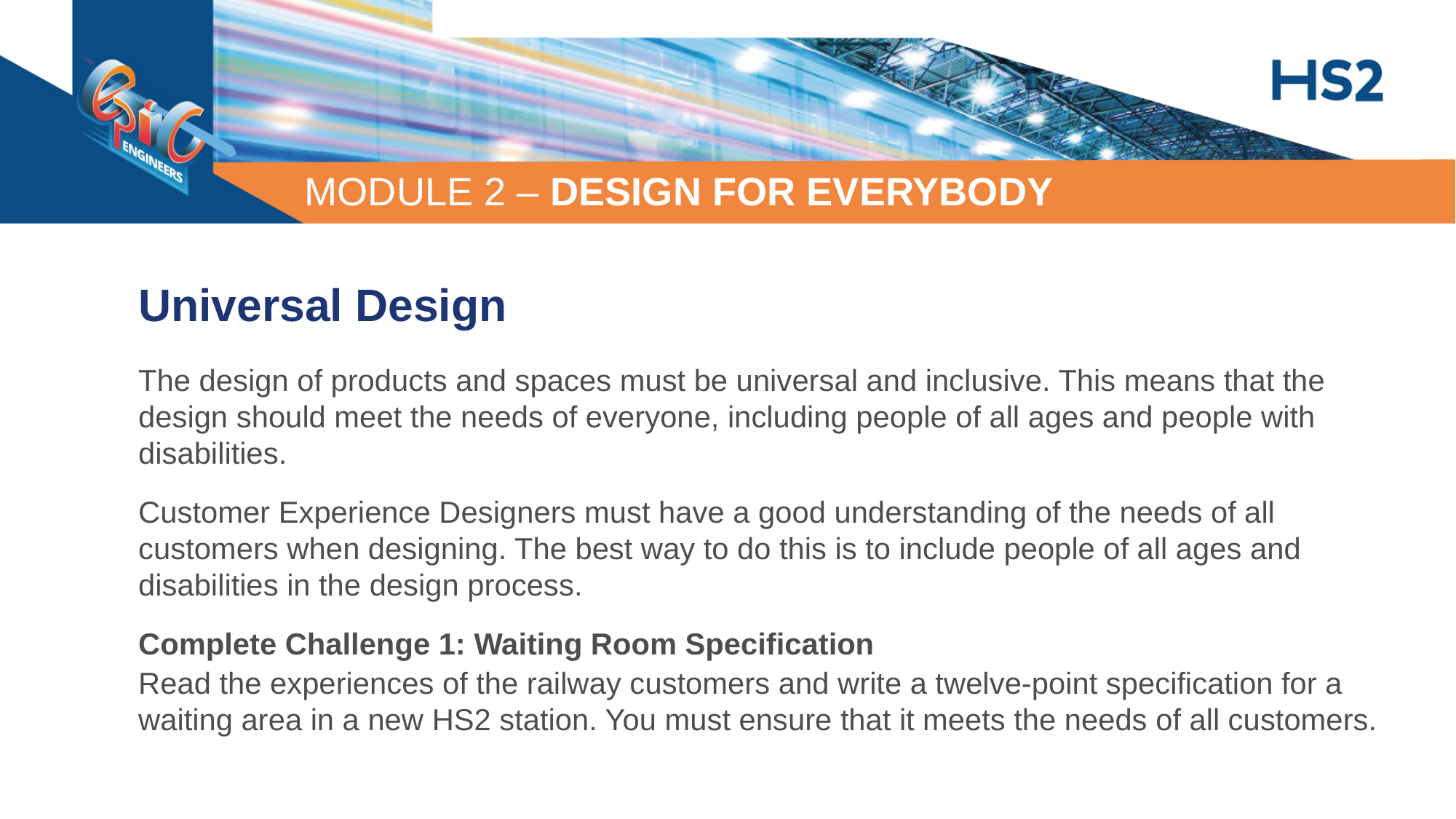

Universal Design
The design of products and spaces must be universal and inclusive. This means that the design should meet the needs of everyone, including people of all ages and people with disabilities.
Customer Experience Designers must have a good understanding of the needs of all customers when designing. The best way to do this is to include people of all ages and disabilities in the design process.
Complete Challenge 1: Waiting Room Specification
Read the experiences of the railway customers and write a twelve-point specification for a waiting area in a new HS2 station. You must ensure that it meets the needs of all customers.